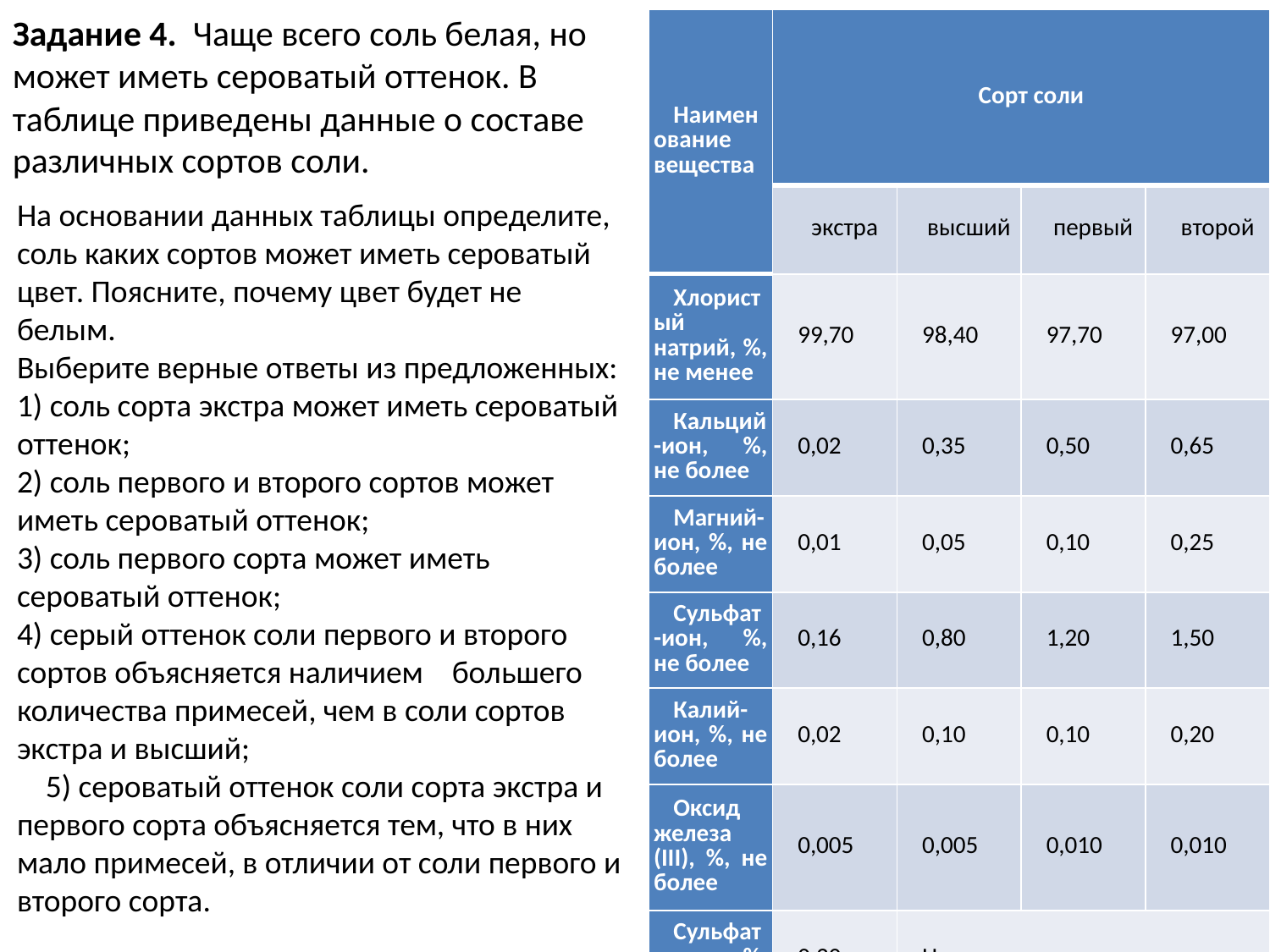

Задание 4.  Чаще всего соль белая, но может иметь сероватый оттенок. В таблице приведены данные о составе различных сортов соли.
| Наименование вещества | Сорт соли |  |  |  |
| --- | --- | --- | --- | --- |
|  | экстра | высший | первый | второй |
| Хлористый натрий, %, не менее | 99,70 | 98,40 | 97,70 | 97,00 |
| Кальций-ион, %, не более | 0,02 | 0,35 | 0,50 | 0,65 |
| Магний-ион, %, не более | 0,01 | 0,05 | 0,10 | 0,25 |
| Сульфат-ион, %, не более | 0,16 | 0,80 | 1,20 | 1,50 |
| Калий-ион, %, не более | 0,02 | 0,10 | 0,10 | 0,20 |
| Оксид железа (III), %, не более | 0,005 | 0,005 | 0,010 | 0,010 |
| Сульфат натрия, %, не более | 0,20 | Не нормируется |  |  |
На основании данных таблицы определите, соль каких сортов может иметь сероватый цвет. Поясните, почему цвет будет не белым.
Выберите верные ответы из предложенных:
1) соль сорта экстра может иметь сероватый оттенок;
2) соль первого и второго сортов может иметь сероватый оттенок;
3) соль первого сорта может иметь сероватый оттенок;
4) серый оттенок соли первого и второго сортов объясняется наличием    большего количества примесей, чем в соли сортов экстра и высший;
    5) сероватый оттенок соли сорта экстра и первого сорта объясняется тем, что в них мало примесей, в отличии от соли первого и второго сорта.